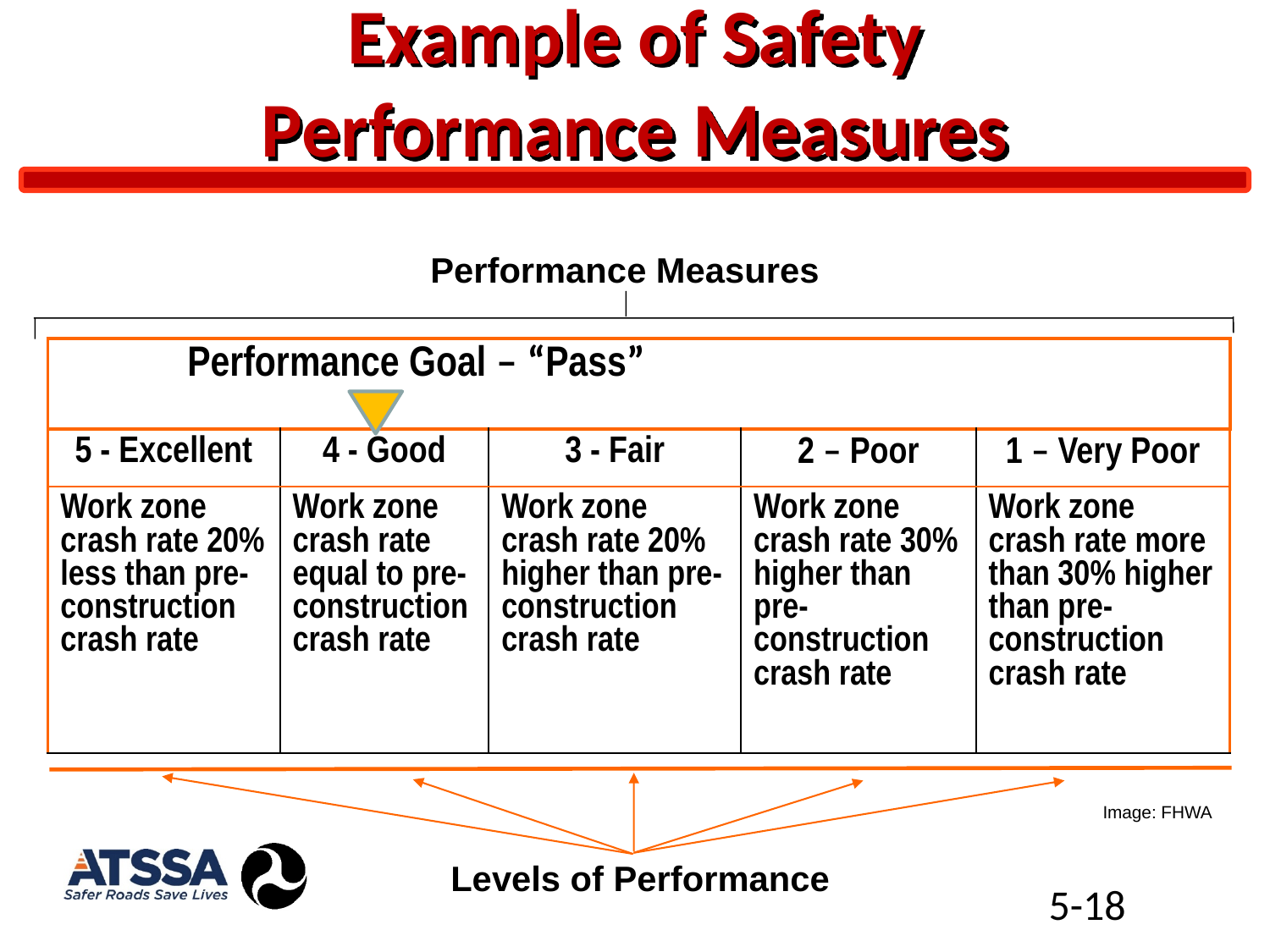

# Example of Safety Performance Measures
Performance Measures

| Performance Goal – “Pass” |  |  |  |  |  |  |
| --- | --- | --- | --- | --- | --- | --- |
| 5 - Excellent | 4 - Good | 3 - Fair | 2 – Poor |  | 1 – Very Poor |  |
| Work zone crash rate 20% less than pre-construction crash rate | Work zone crash rate equal to pre-construction crash rate | Work zone crash rate 20% higher than pre-construction crash rate | Work zone crash rate 30% higher than pre-construction crash rate |  | Work zone crash rate more than 30% higher than pre-construction crash rate |  |

Image: FHWA
 Levels of Performance